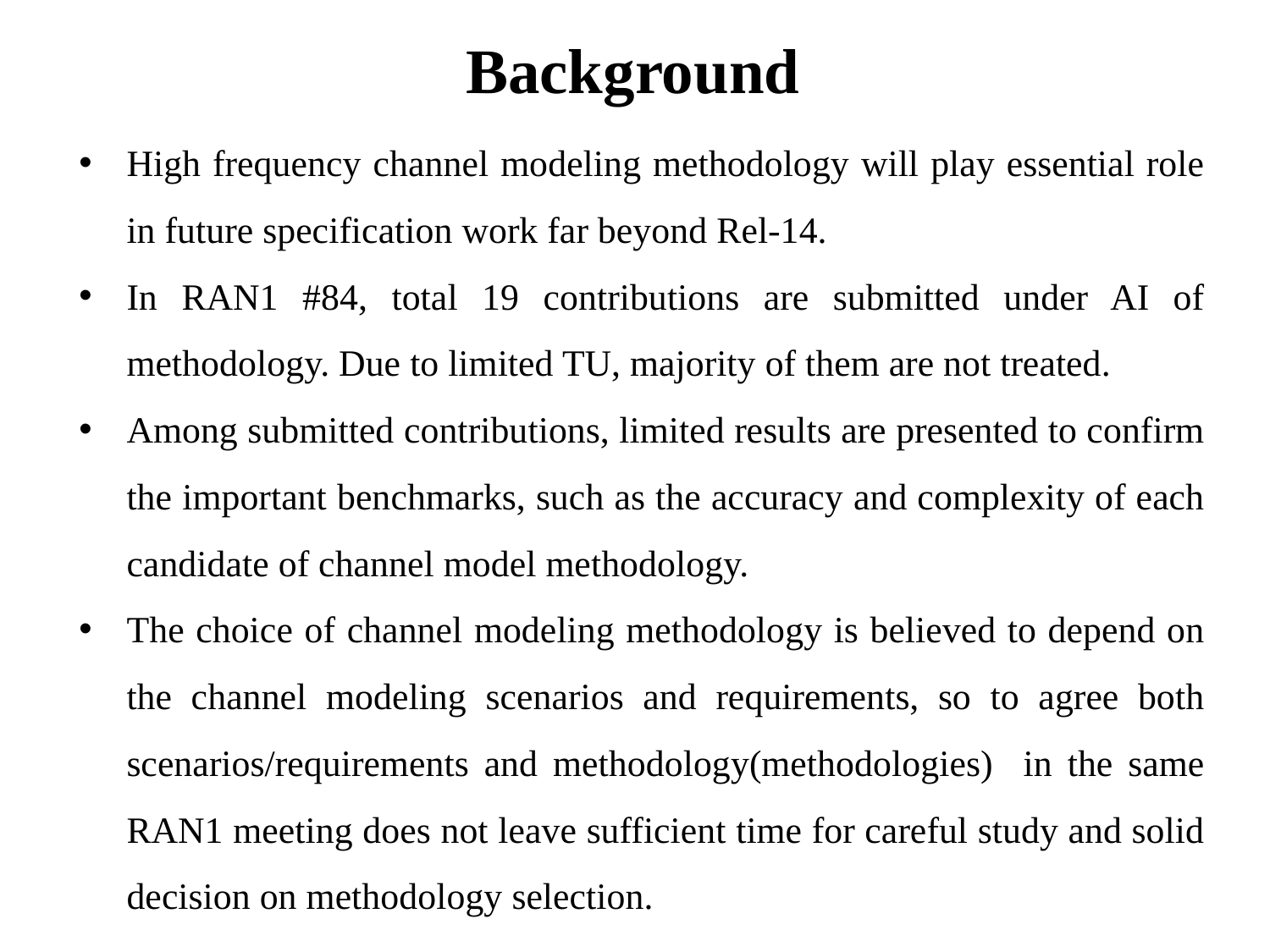

# Background
High frequency channel modeling methodology will play essential role in future specification work far beyond Rel-14.
In RAN1 #84, total 19 contributions are submitted under AI of methodology. Due to limited TU, majority of them are not treated.
Among submitted contributions, limited results are presented to confirm the important benchmarks, such as the accuracy and complexity of each candidate of channel model methodology.
The choice of channel modeling methodology is believed to depend on the channel modeling scenarios and requirements, so to agree both scenarios/requirements and methodology(methodologies)  in the same RAN1 meeting does not leave sufficient time for careful study and solid decision on methodology selection.